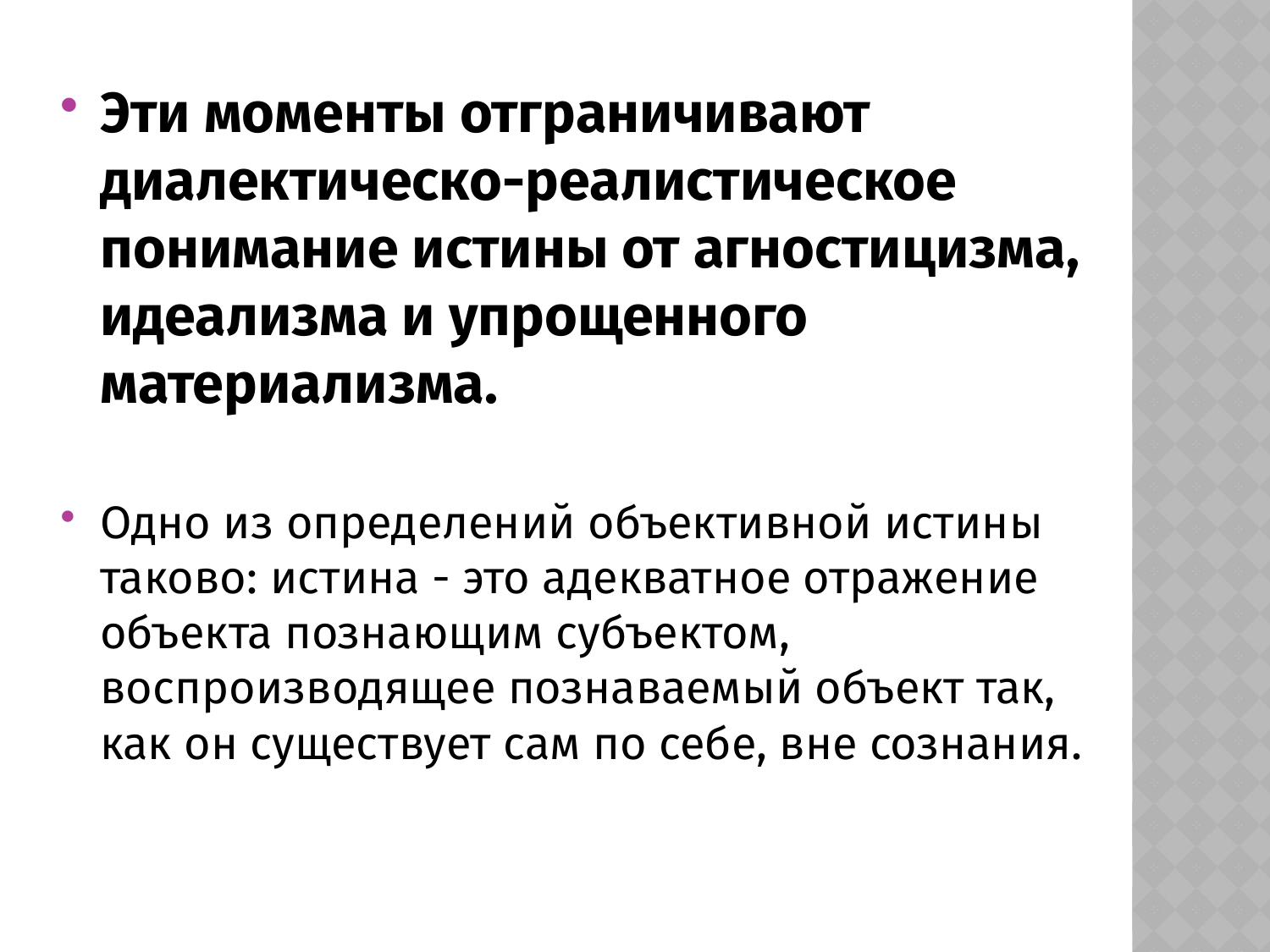

Эти моменты отграничивают диалектическо-реалистическое понимание истины от агностицизма, идеализма и упрощенного материализма.
Одно из определений объективной истины таково: истина - это адекватное отражение объекта познающим субъектом, воспроизводящее познаваемый объект так, как он существует сам по себе, вне сознания.